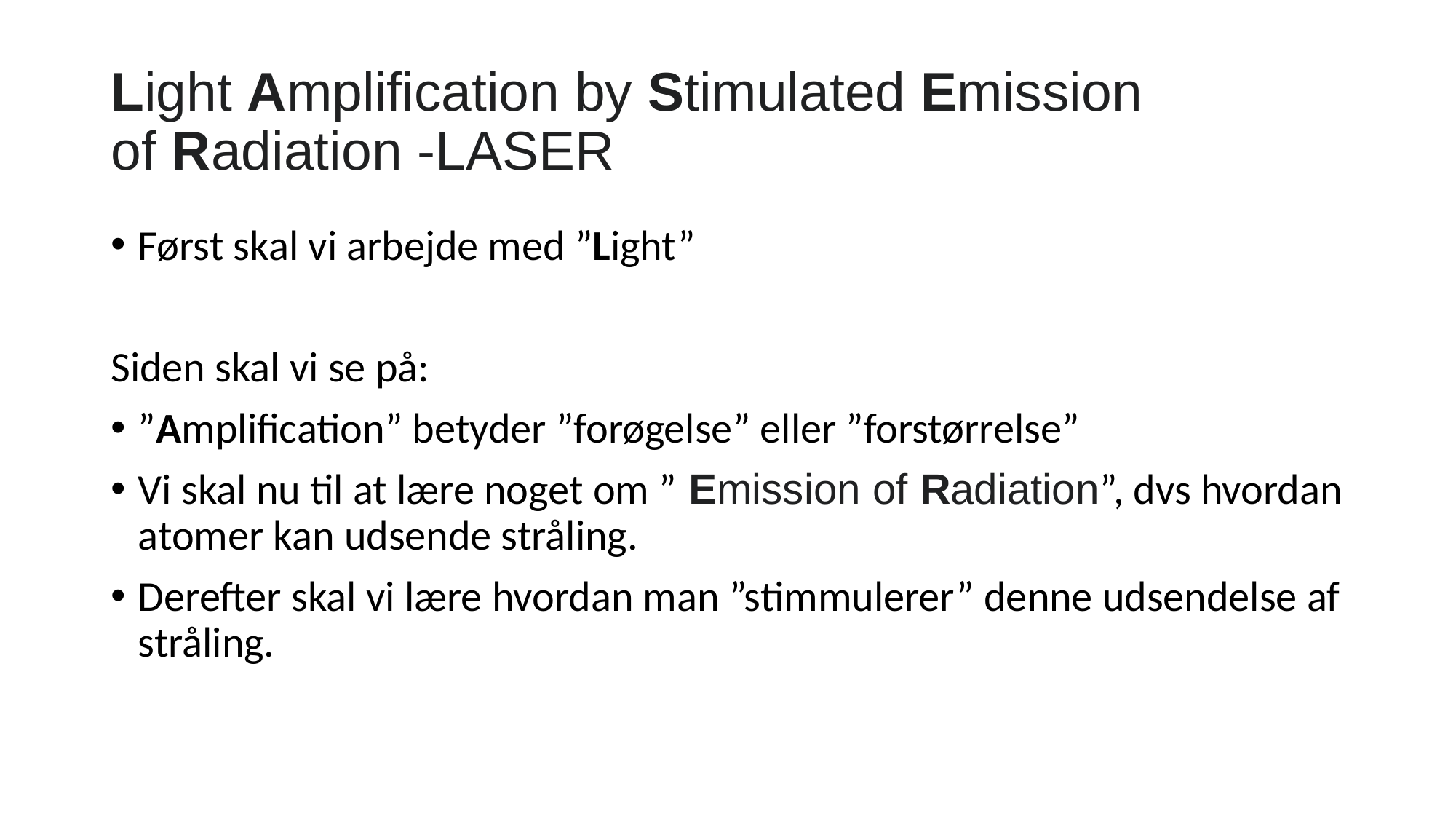

# Light Amplification by Stimulated Emission of Radiation -LASER
Først skal vi arbejde med ”Light”

Siden skal vi se på:
”Amplification” betyder ”forøgelse” eller ”forstørrelse”
Vi skal nu til at lære noget om ” Emission of Radiation”, dvs hvordan atomer kan udsende stråling.
Derefter skal vi lære hvordan man ”stimmulerer” denne udsendelse af stråling.